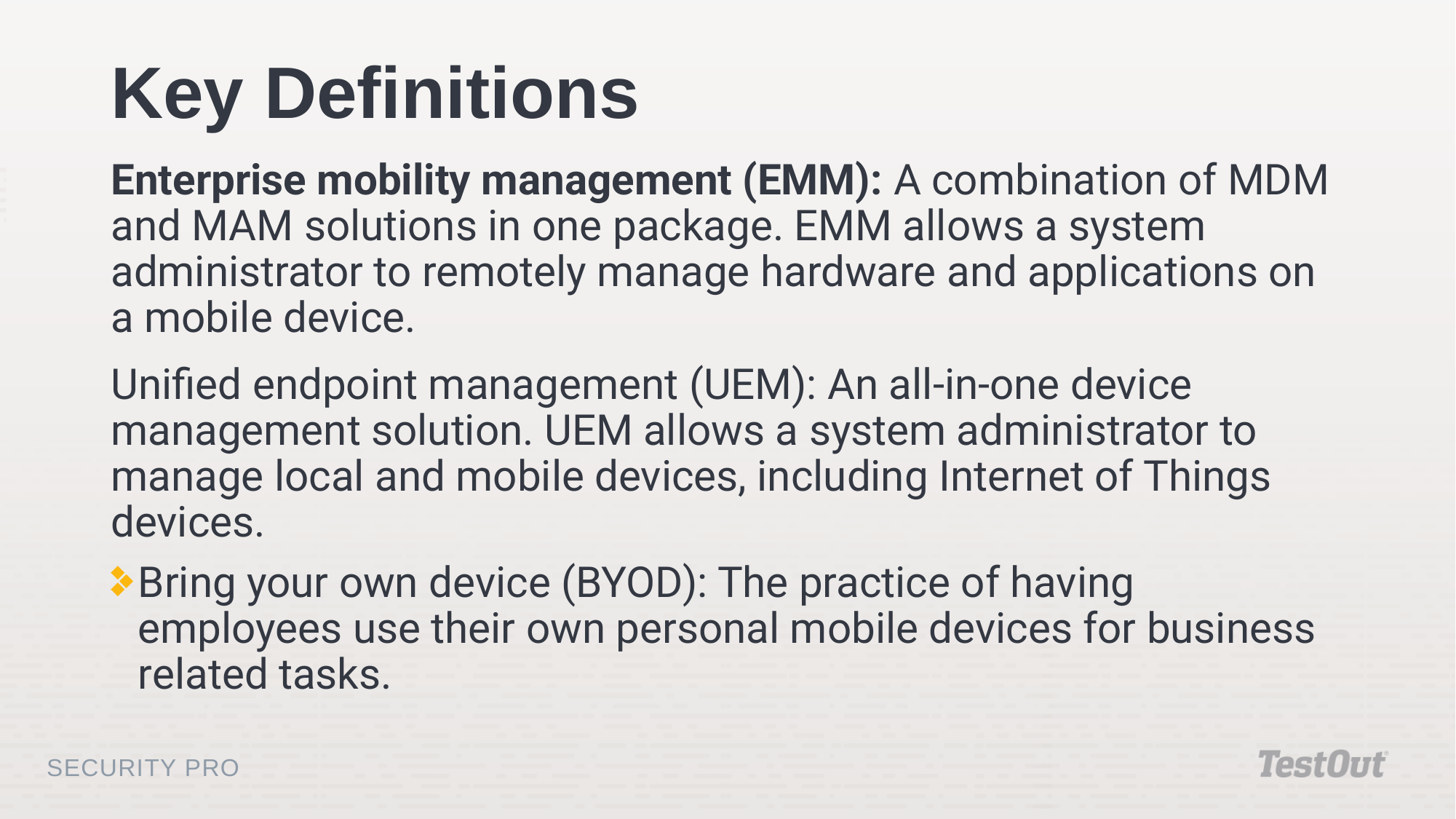

# Key Definitions
Enterprise mobility management (EMM): A combination of MDM and MAM solutions in one package. EMM allows a system administrator to remotely manage hardware and applications on a mobile device.
Unified endpoint management (UEM): An all-in-one device management solution. UEM allows a system administrator to manage local and mobile devices, including Internet of Things devices.
Bring your own device (BYOD): The practice of having employees use their own personal mobile devices for business related tasks.
Security Pro